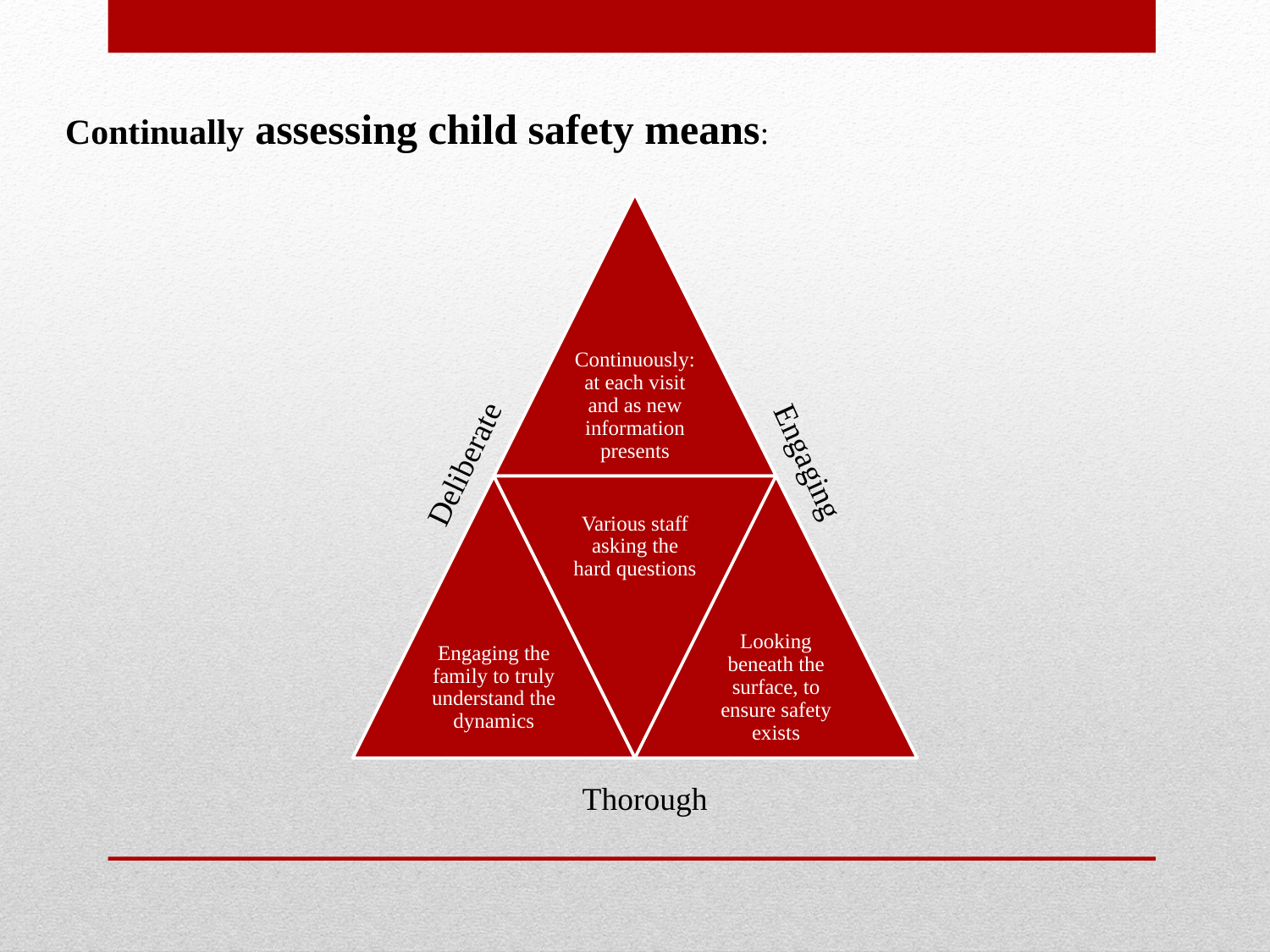

Continually assessing child safety means:
Continuously: at each visit and as new information presents
Engaging the family to truly understand the dynamics
Various staff asking the hard questions
Looking beneath the surface, to ensure safety exists
Deliberate
Engaging
Thorough